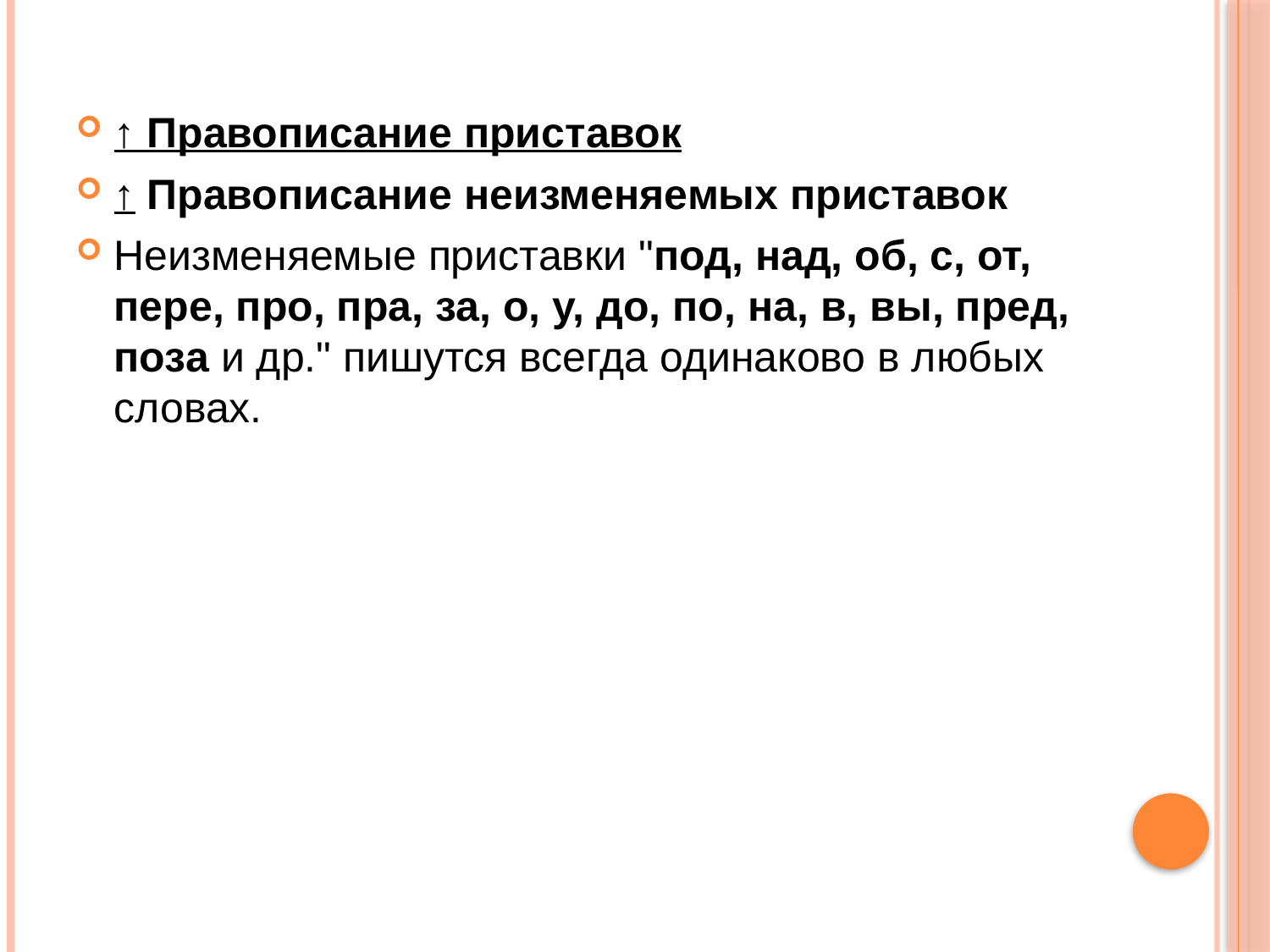

↑ Правописание приставок
↑ Правописание неизменяемых приставок
Неизменяемые приставки "под, над, об, с, от, пере, про, пра, за, о, у, до, по, на, в, вы, пред, поза и др." пишутся всегда одинаково в любых словах.